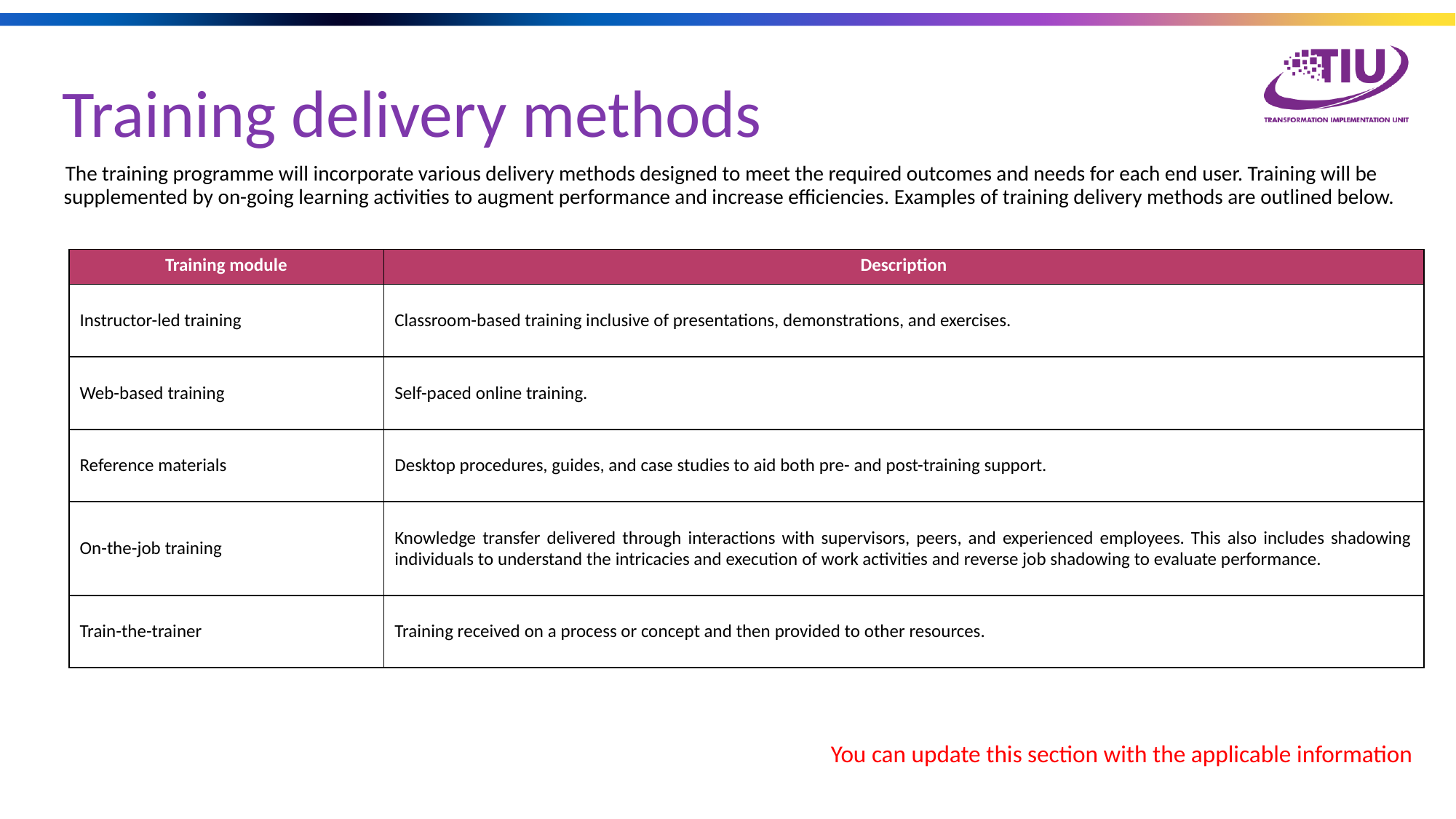

Training delivery methods
The training programme will incorporate various delivery methods designed to meet the required outcomes and needs for each end user. Training will be supplemented by on-going learning activities to augment performance and increase efficiencies. Examples of training delivery methods are outlined below.
| Training module | Description |
| --- | --- |
| Instructor-led training | Classroom-based training inclusive of presentations, demonstrations, and exercises. |
| Web-based training | Self-paced online training. |
| Reference materials | Desktop procedures, guides, and case studies to aid both pre- and post-training support. |
| On-the-job training | Knowledge transfer delivered through interactions with supervisors, peers, and experienced employees. This also includes shadowing individuals to understand the intricacies and execution of work activities and reverse job shadowing to evaluate performance. |
| Train-the-trainer | Training received on a process or concept and then provided to other resources. |
You can update this section with the applicable information